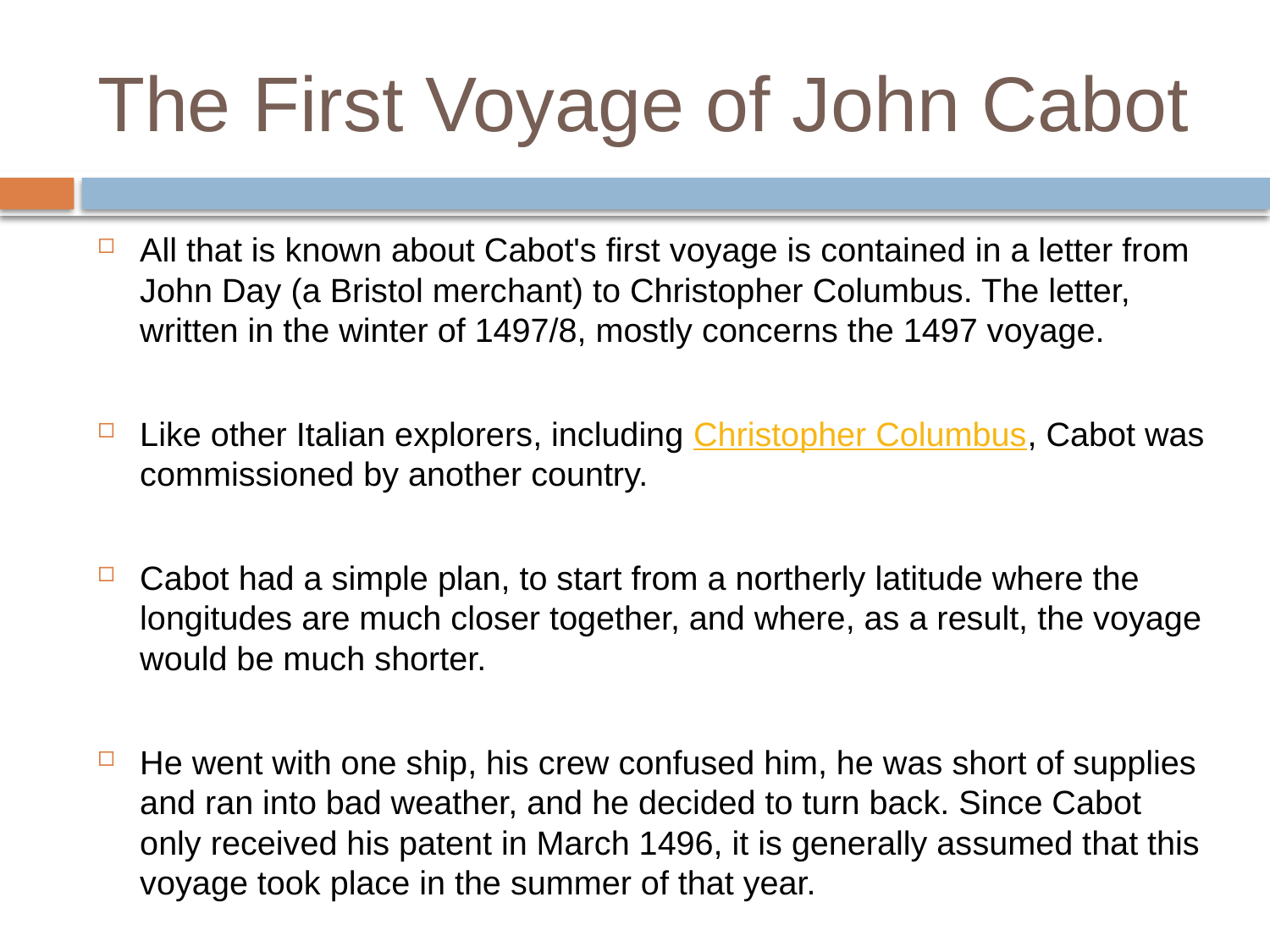

# The First Voyage of John Cabot
All that is known about Cabot's first voyage is contained in a letter from John Day (a Bristol merchant) to Christopher Columbus. The letter, written in the winter of 1497/8, mostly concerns the 1497 voyage.

Like other Italian explorers, including Christopher Columbus, Cabot was commissioned by another country.

Cabot had a simple plan, to start from a northerly latitude where the longitudes are much closer together, and where, as a result, the voyage would be much shorter.

He went with one ship, his crew confused him, he was short of supplies and ran into bad weather, and he decided to turn back. Since Cabot only received his patent in March 1496, it is generally assumed that this voyage took place in the summer of that year.